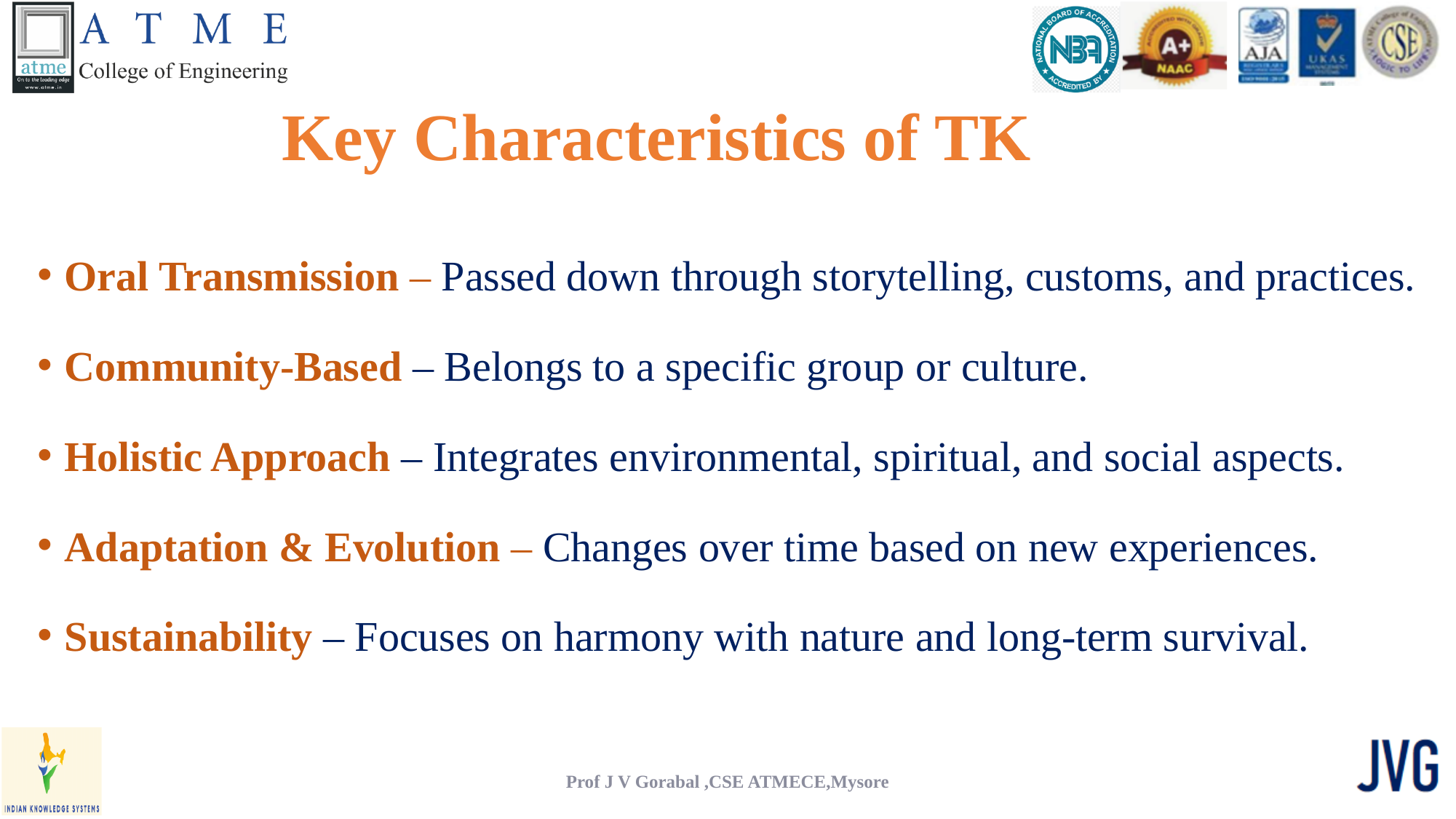

# Key Characteristics of TK
Oral Transmission – Passed down through storytelling, customs, and practices.
Community-Based – Belongs to a specific group or culture.
Holistic Approach – Integrates environmental, spiritual, and social aspects.
Adaptation & Evolution – Changes over time based on new experiences.
Sustainability – Focuses on harmony with nature and long-term survival.

Prof J V Gorabal ,CSE ATMECE,Mysore